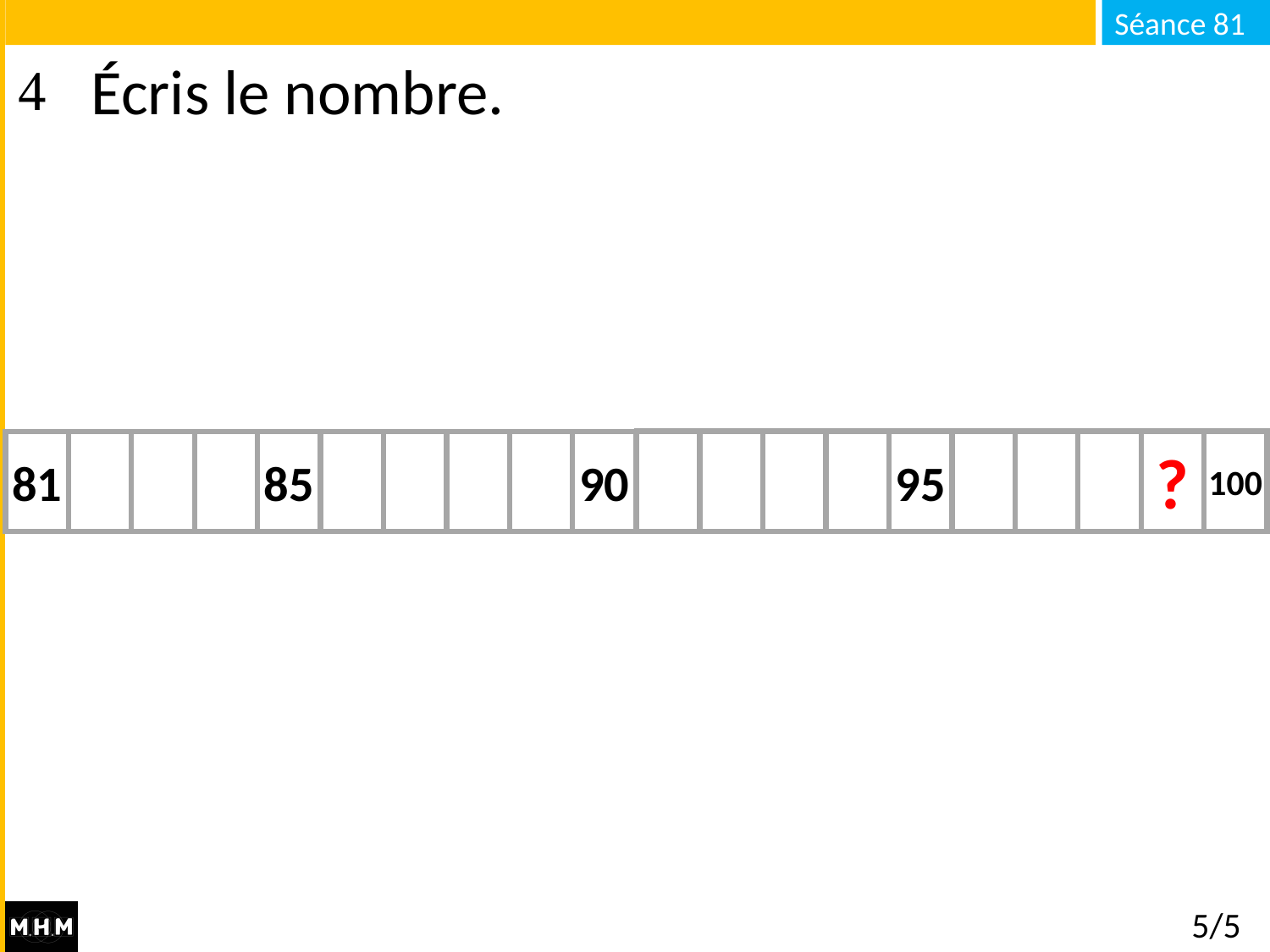

# Écris le nombre.

95

100

81

85

90

?
5/5